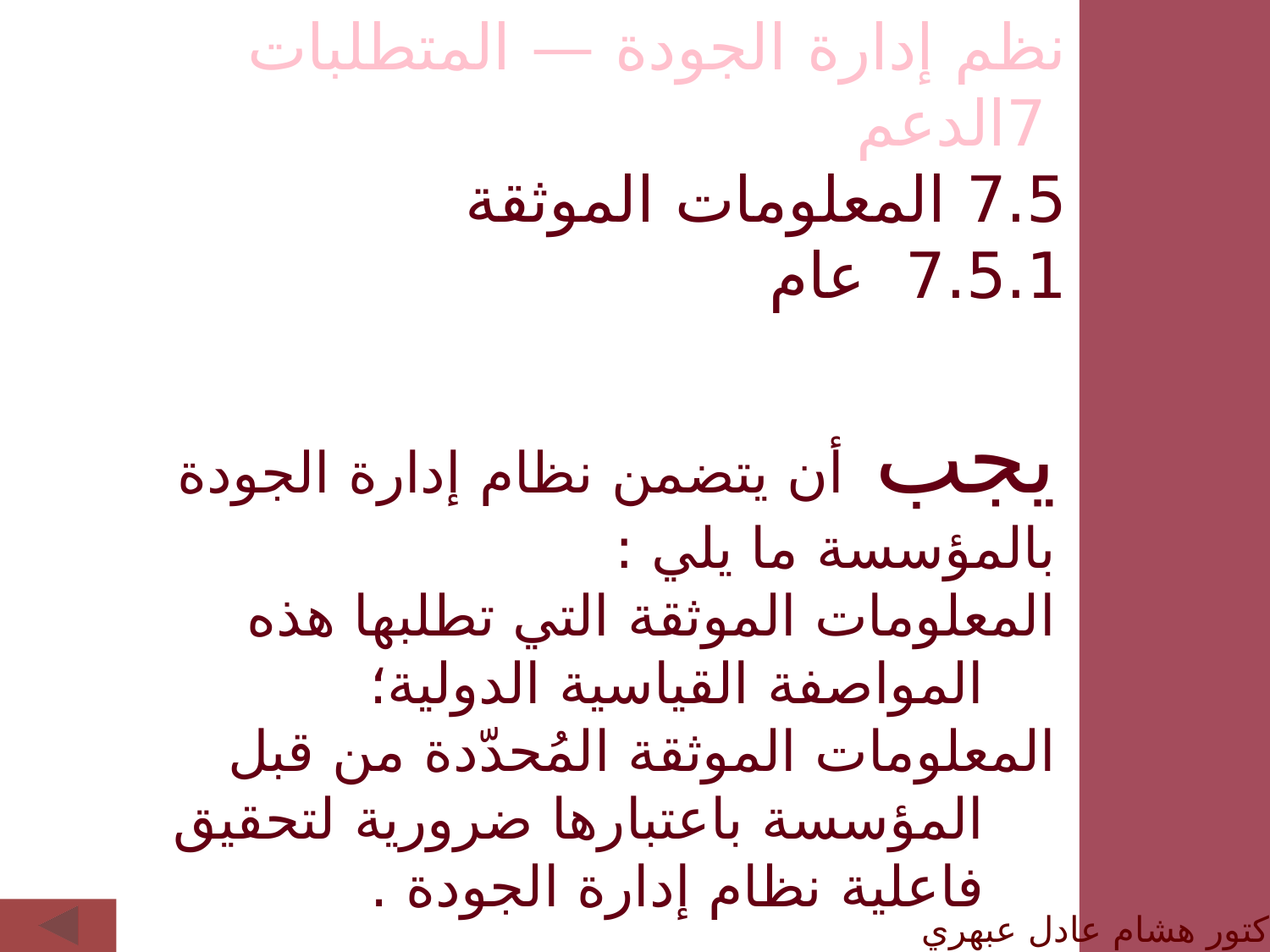

نظم إدارة الجودة — المتطلبات
 7الدعم
7.5 المعلومات الموثقة
7.5.1  عام

يجب أن يتضمن نظام إدارة الجودة بالمؤسسة ما يلي :
المعلومات الموثقة التي تطلبها هذه المواصفة القياسية الدولية؛
المعلومات الموثقة المُحدّدة من قبل المؤسسة باعتبارها ضرورية لتحقيق فاعلية نظام إدارة الجودة .

الدكتور هشام عادل عبهري